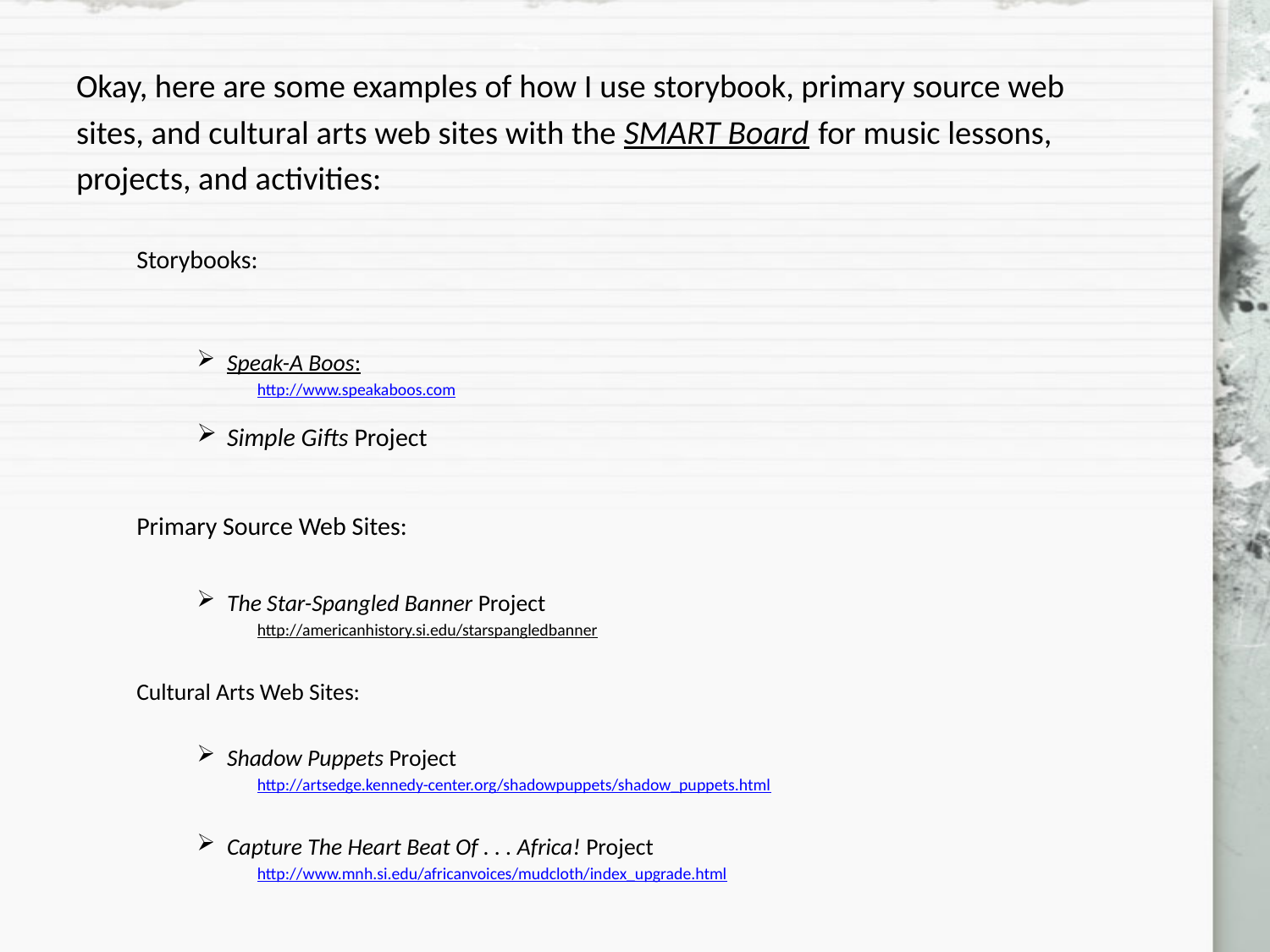

Okay, here are some examples of how I use storybook, primary source web
sites, and cultural arts web sites with the SMART Board for music lessons,
projects, and activities:

Storybooks:

Speak-A Boos:
http://www.speakaboos.com

Simple Gifts Project

Primary Source Web Sites:

The Star-Spangled Banner Project
http://americanhistory.si.edu/starspangledbanner

Cultural Arts Web Sites:

Shadow Puppets Project
http://artsedge.kennedy-center.org/shadowpuppets/shadow_puppets.html

Capture The Heart Beat Of . . . Africa! Project
http://www.mnh.si.edu/africanvoices/mudcloth/index_upgrade.html